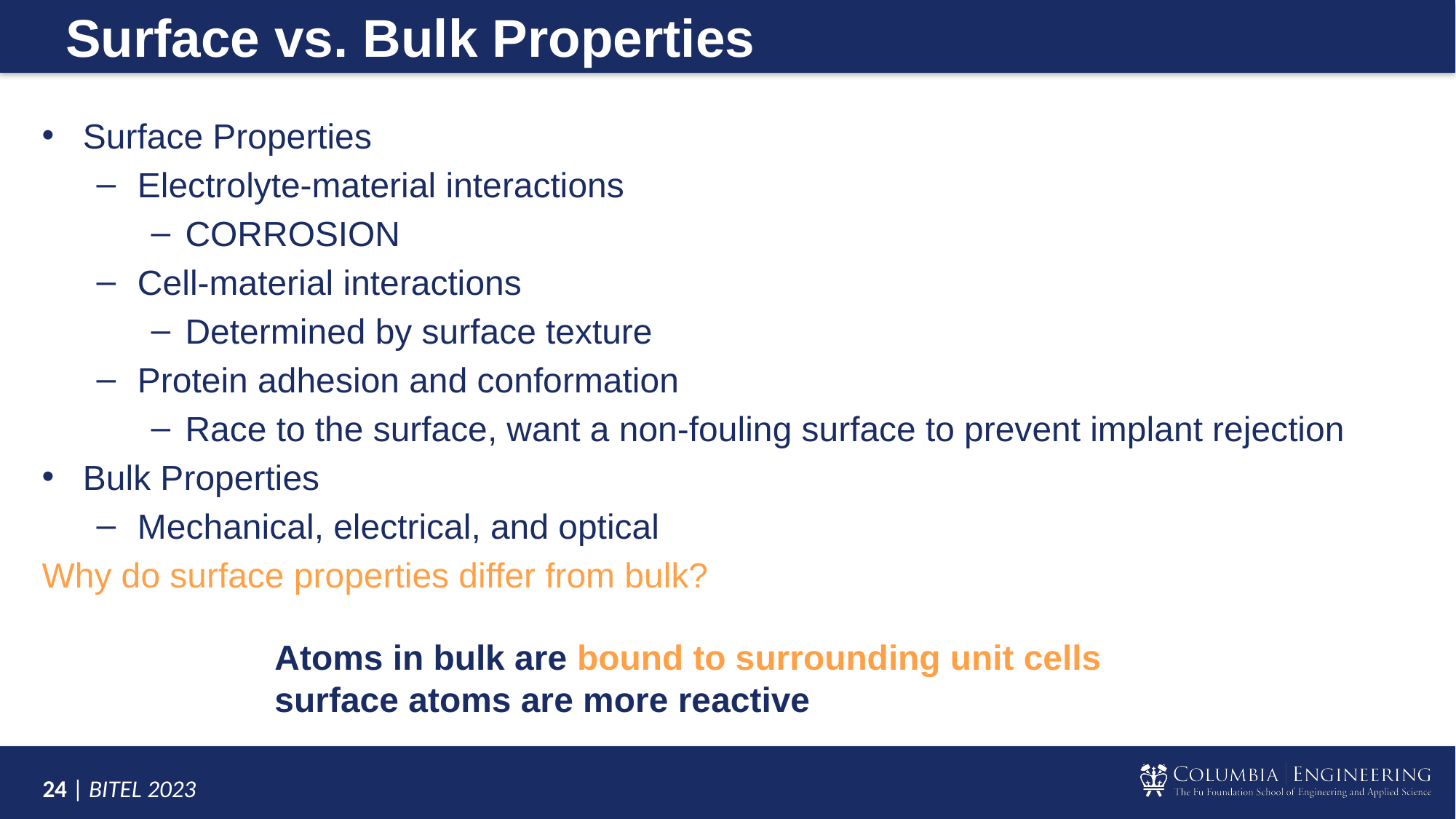

# Surface vs. Bulk Properties
Surface Properties
Electrolyte-material interactions
CORROSION
Cell-material interactions
Determined by surface texture
Protein adhesion and conformation
Race to the surface, want a non-fouling surface to prevent implant rejection
Bulk Properties
Mechanical, electrical, and optical
Why do surface properties differ from bulk?
Atoms in bulk are bound to surrounding unit cells, surface atoms are more reactive